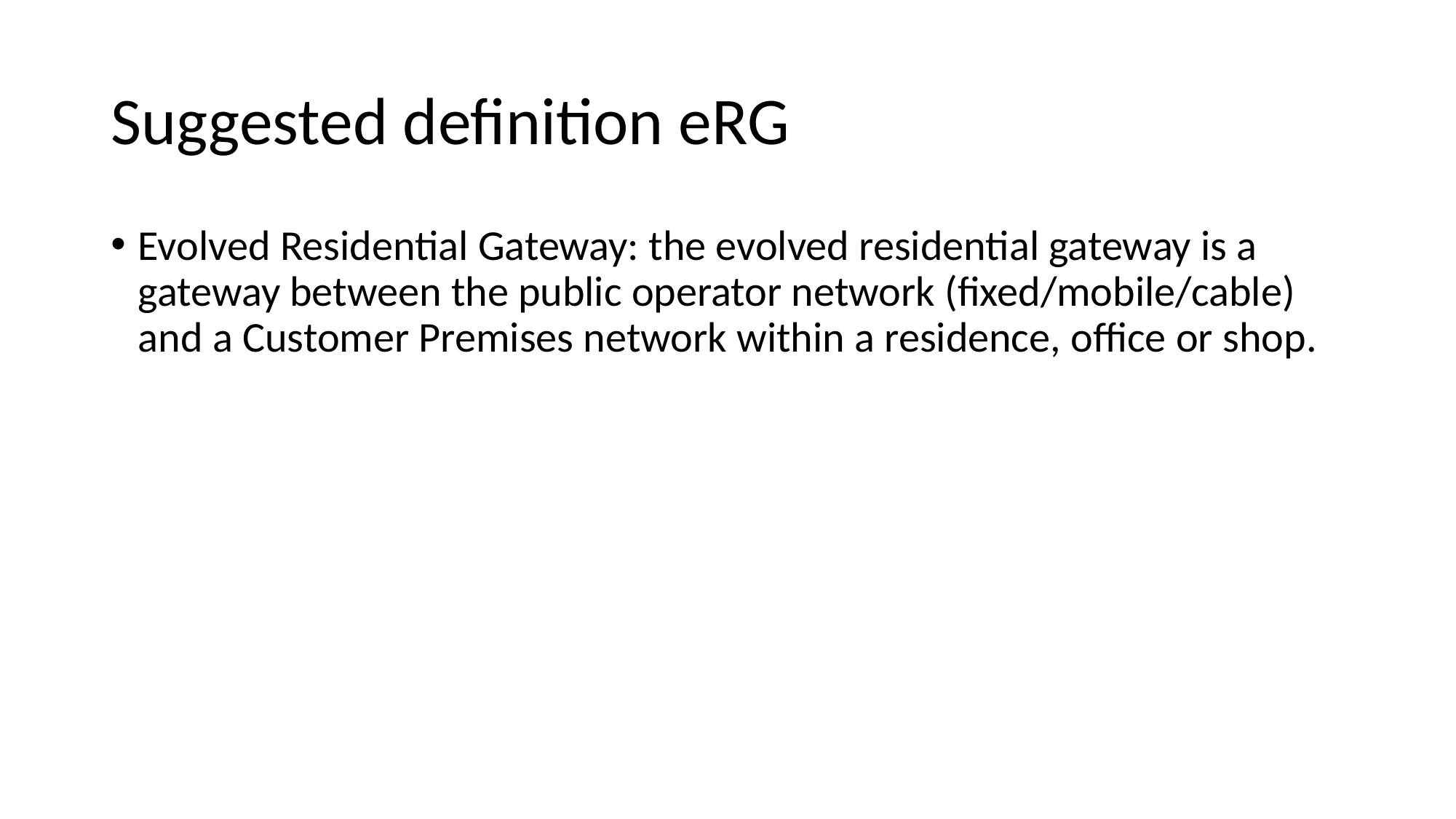

# Suggested definition eRG
Evolved Residential Gateway: the evolved residential gateway is a gateway between the public operator network (fixed/mobile/cable) and a Customer Premises network within a residence, office or shop.